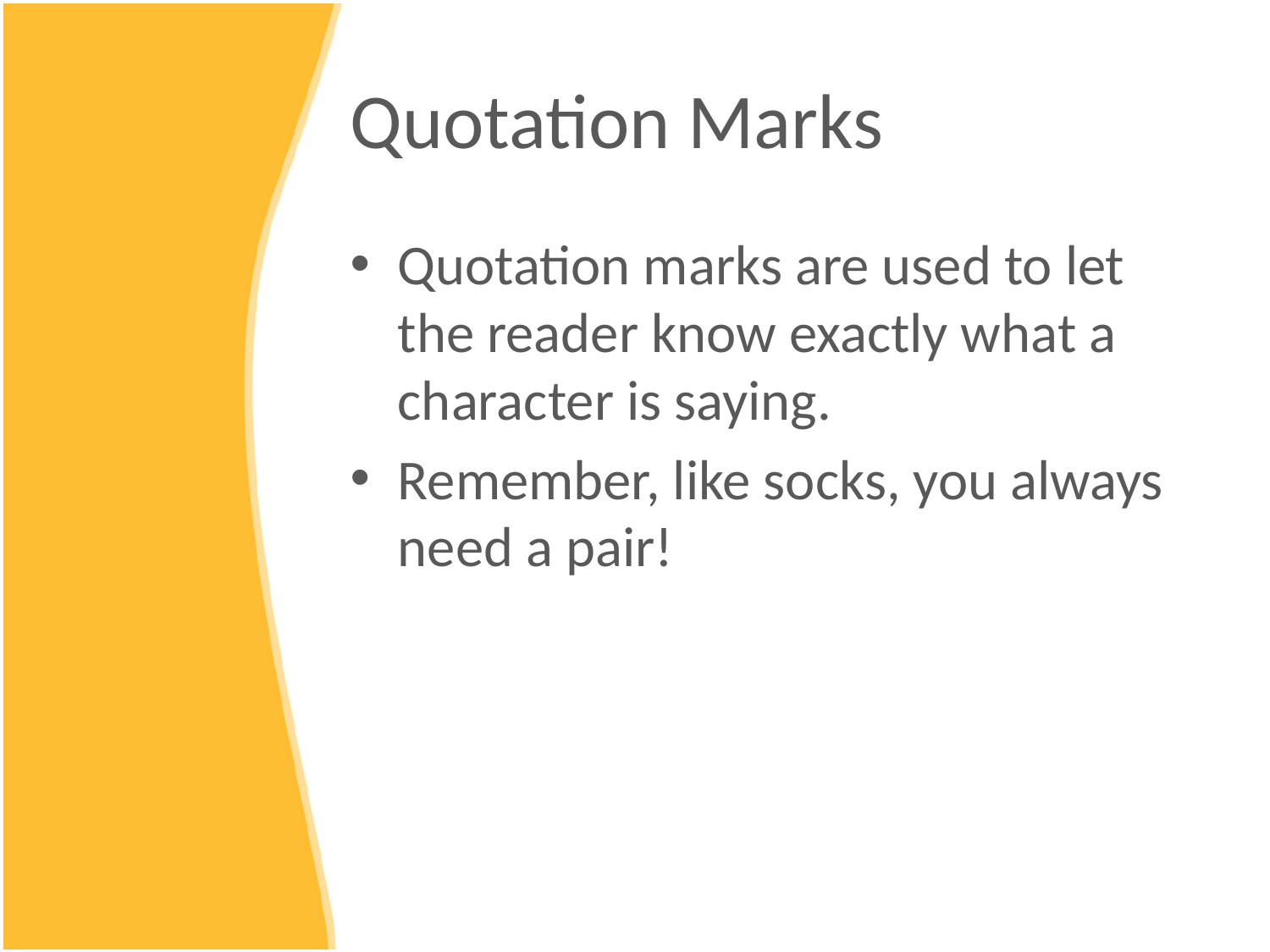

# Quotation Marks
Quotation marks are used to let the reader know exactly what a character is saying.
Remember, like socks, you always need a pair!